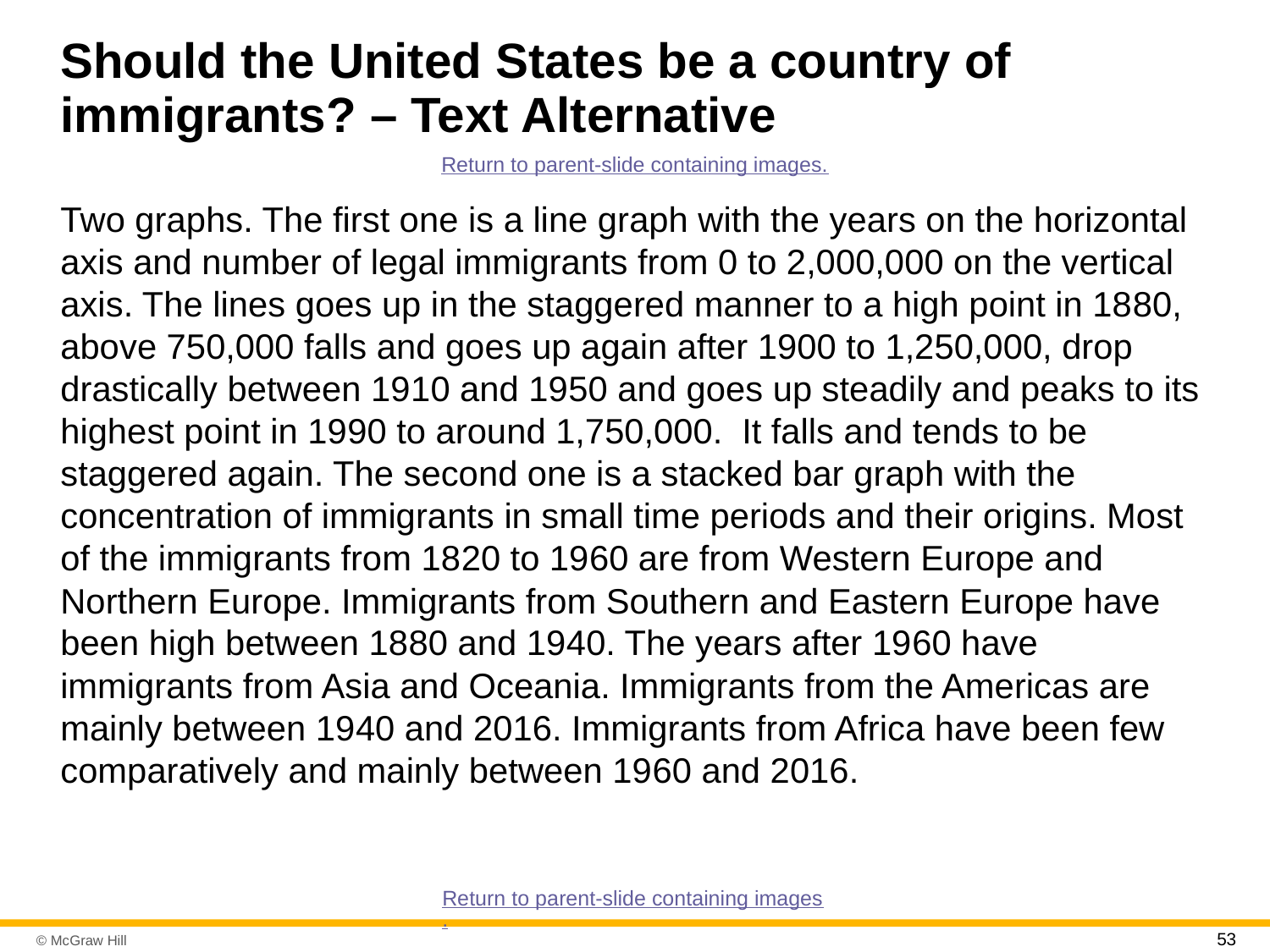

# Should the United States be a country of immigrants? – Text Alternative
Return to parent-slide containing images.
Two graphs. The first one is a line graph with the years on the horizontal axis and number of legal immigrants from 0 to 2,000,000 on the vertical axis. The lines goes up in the staggered manner to a high point in 18 80, above 750,000 falls and goes up again after 1900 to 1,250,000, drop drastically between 19 10 and 19 50 and goes up steadily and peaks to its highest point in 19 90 to around 1,750,000.  It falls and tends to be staggered again. The second one is a stacked bar graph with the concentration of immigrants in small time periods and their origins. Most of the immigrants from 18 20 to 19 60 are from Western Europe and Northern Europe. Immigrants from Southern and Eastern Europe have been high between 18 80 and 19 40. The years after 19 60 have immigrants from Asia and Oceania. Immigrants from the Americas are mainly between 19 40 and 2016. Immigrants from Africa have been few comparatively and mainly between 19 60 and 2016.
Return to parent-slide containing images.